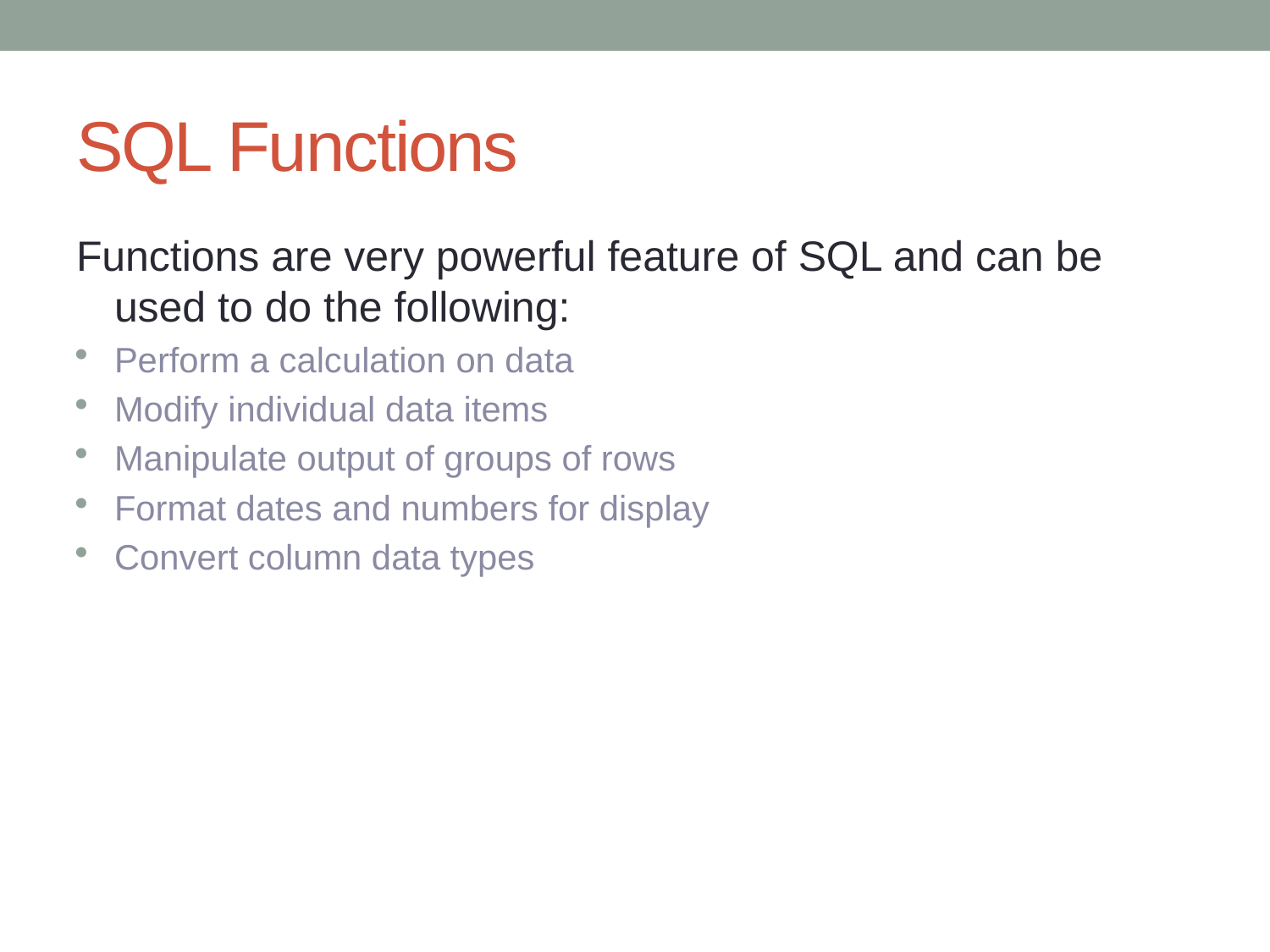

# SQL Functions
Functions are very powerful feature of SQL and can be used to do the following:
Perform a calculation on data
Modify individual data items
Manipulate output of groups of rows
Format dates and numbers for display
Convert column data types